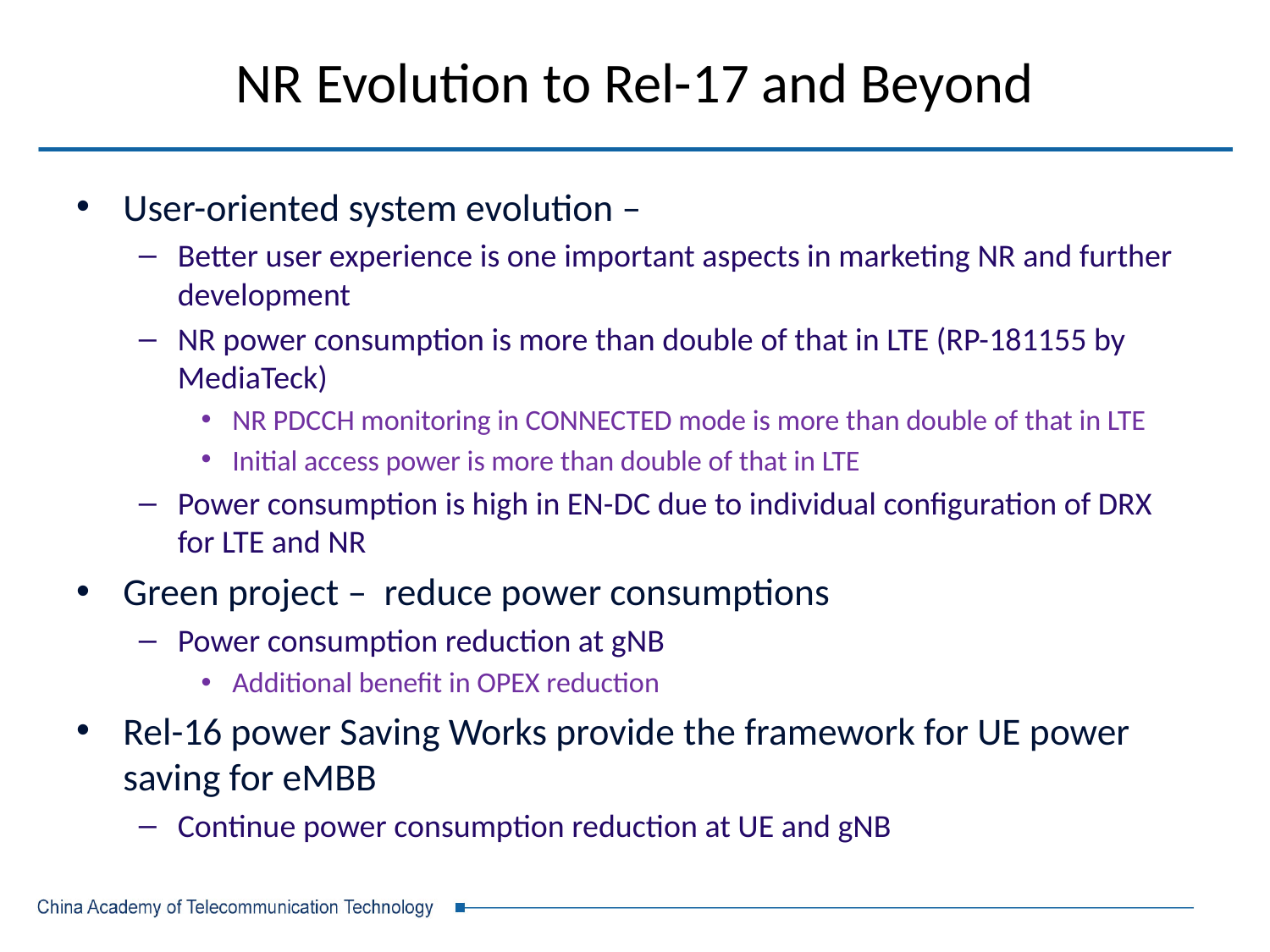

# NR Evolution to Rel-17 and Beyond
User-oriented system evolution –
Better user experience is one important aspects in marketing NR and further development
NR power consumption is more than double of that in LTE (RP-181155 by MediaTeck)
NR PDCCH monitoring in CONNECTED mode is more than double of that in LTE
Initial access power is more than double of that in LTE
Power consumption is high in EN-DC due to individual configuration of DRX for LTE and NR
Green project –  reduce power consumptions
Power consumption reduction at gNB
Additional benefit in OPEX reduction
Rel-16 power Saving Works provide the framework for UE power saving for eMBB
Continue power consumption reduction at UE and gNB